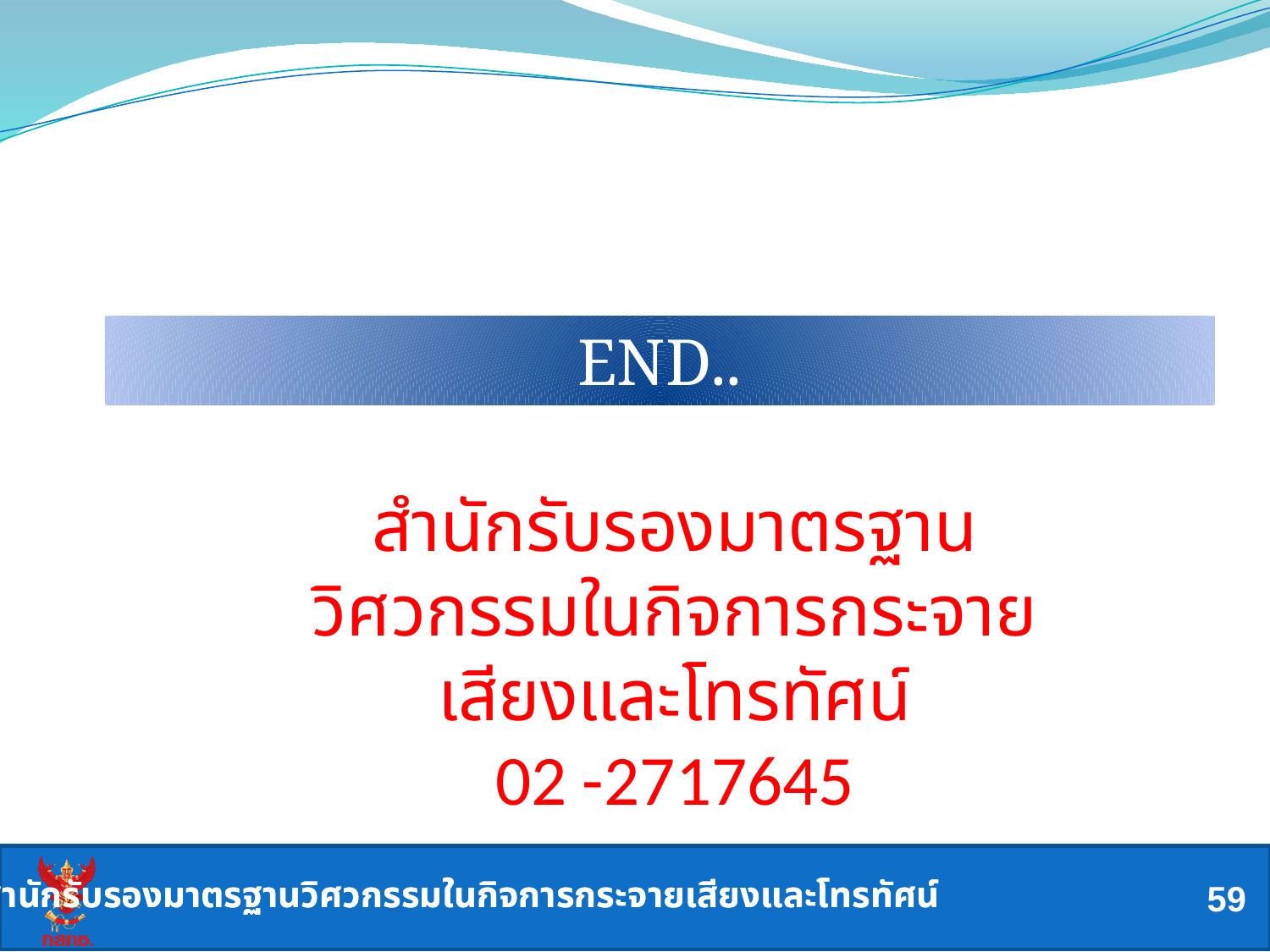

END..
สำนักรับรองมาตรฐานวิศวกรรมในกิจการกระจายเสียงและโทรทัศน์
02 -2717645